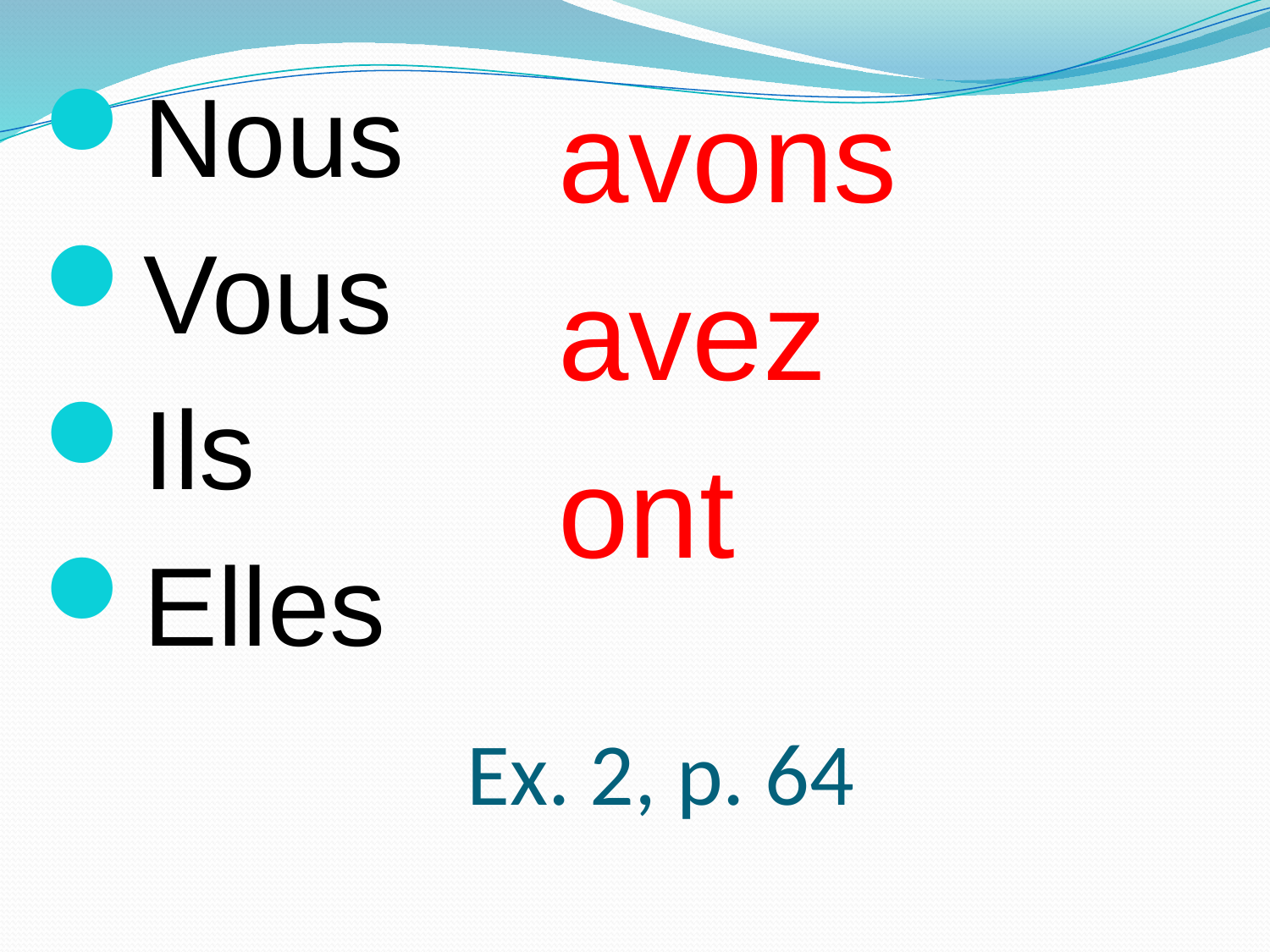

Nous
Vous
Ils
Elles
avons
avez
ont

# Ex. 2, p. 64